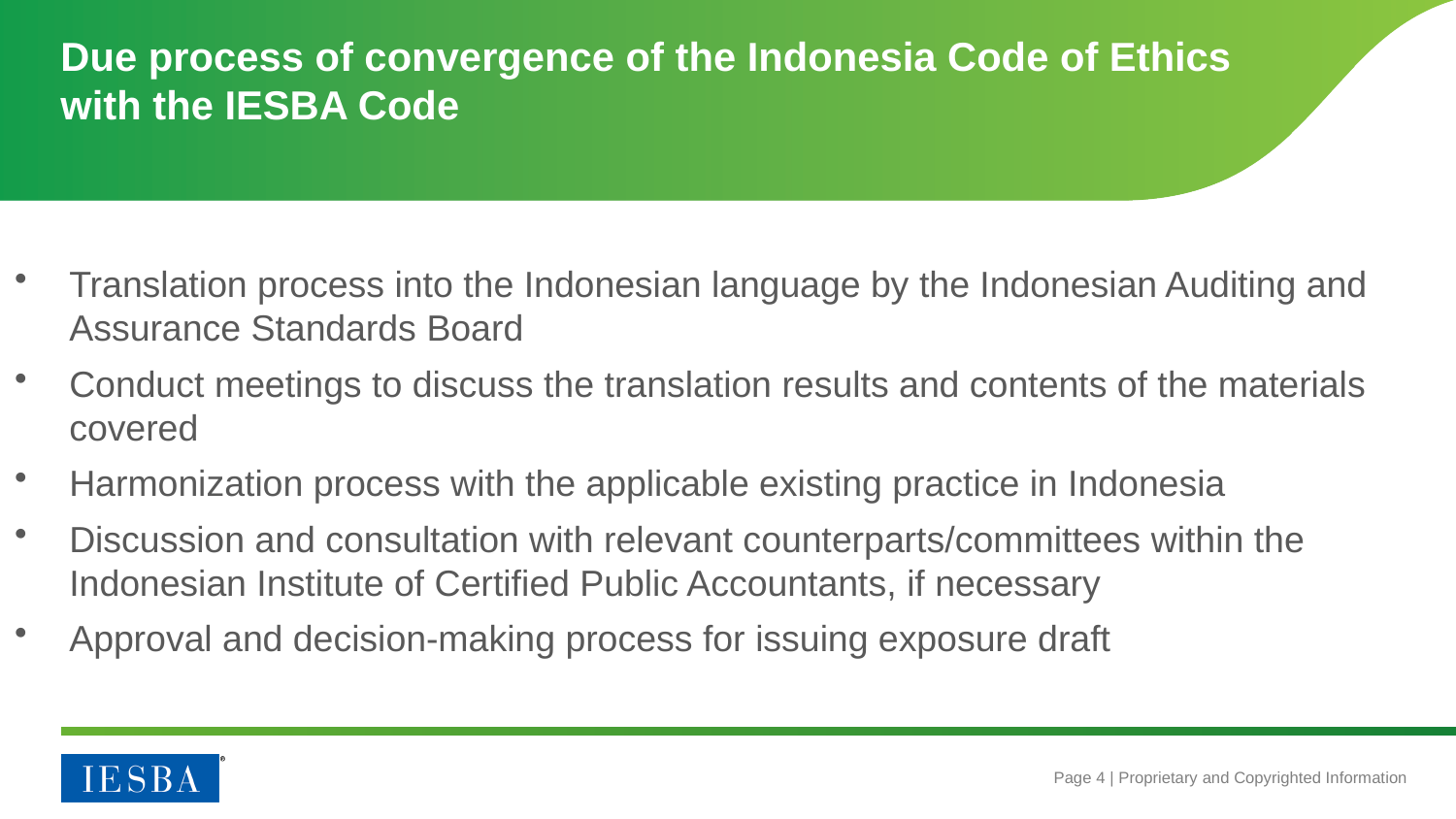

# Due process of convergence of the Indonesia Code of Ethics with the IESBA Code

Translation process into the Indonesian language by the Indonesian Auditing and Assurance Standards Board
Conduct meetings to discuss the translation results and contents of the materials covered
Harmonization process with the applicable existing practice in Indonesia
Discussion and consultation with relevant counterparts/committees within the Indonesian Institute of Certified Public Accountants, if necessary
Approval and decision-making process for issuing exposure draft